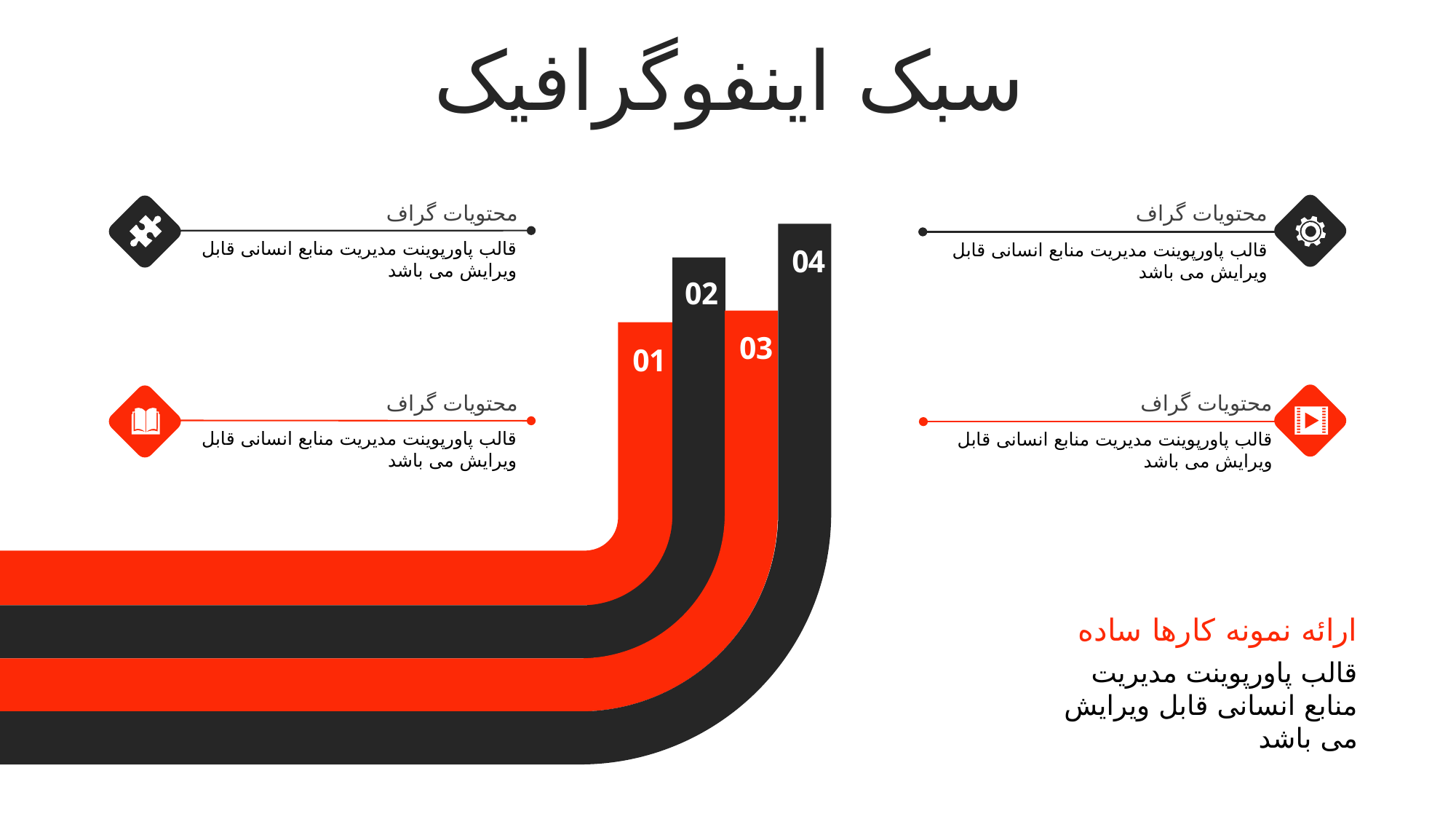

سبک اینفوگرافیک
محتویات گراف

قالب پاورپوینت مدیریت منابع انسانی قابل ویرایش می باشد

محتویات گراف

قالب پاورپوینت مدیریت منابع انسانی قابل ویرایش می باشد

04

02

03
01
محتویات گراف

قالب پاورپوینت مدیریت منابع انسانی قابل ویرایش می باشد
محتویات گراف

قالب پاورپوینت مدیریت منابع انسانی قابل ویرایش می باشد
ارائه نمونه کارها ساده
قالب پاورپوینت مدیریت منابع انسانی قابل ویرایش می باشد